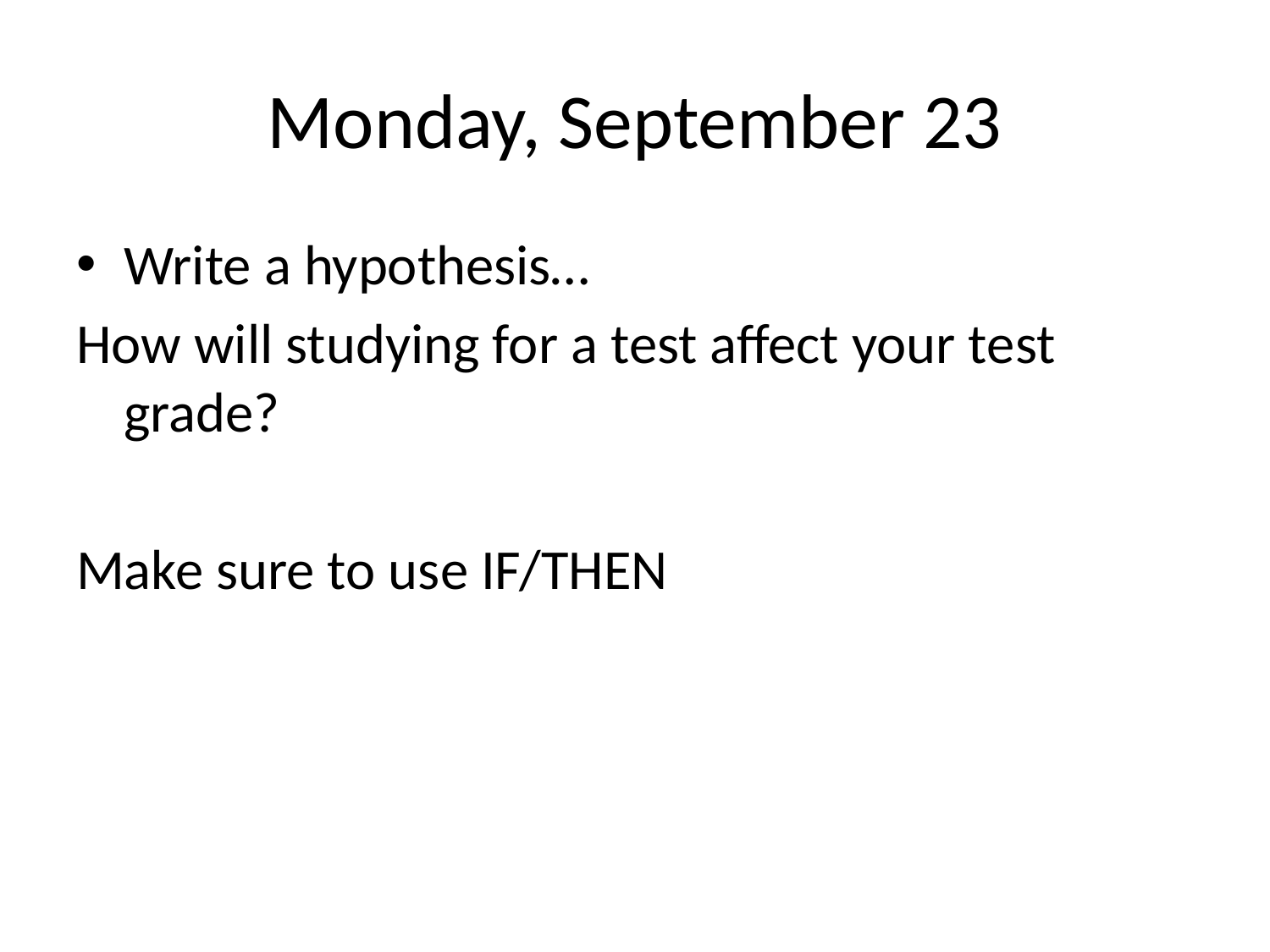

# Monday, September 23
Write a hypothesis…
How will studying for a test affect your test grade?

Make sure to use IF/THEN